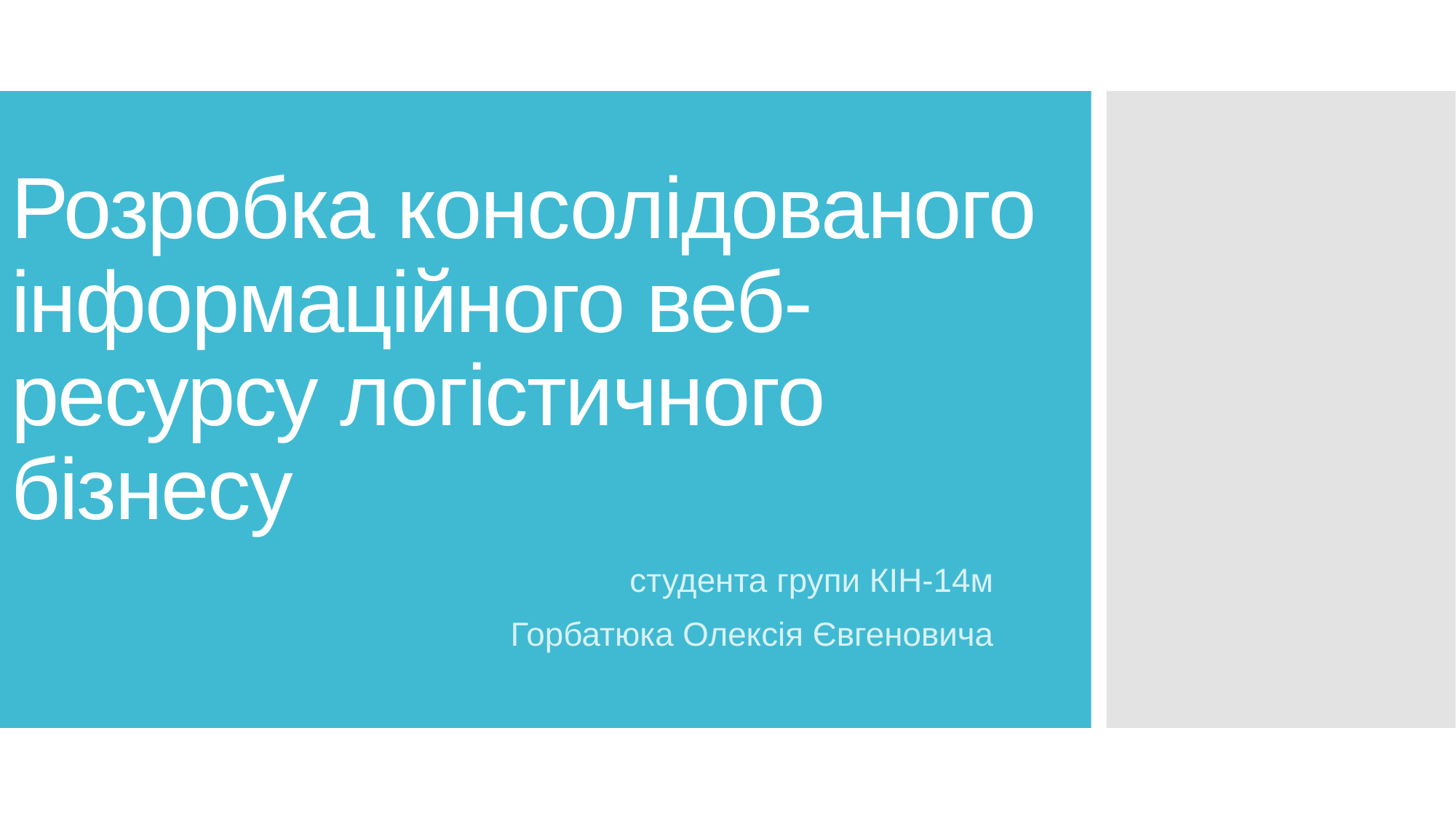

# Розробка консолідованого інформаційного веб-ресурсу логістичного бізнесу
студента групи КІН-14м
Горбатюка Олексія Євгеновича